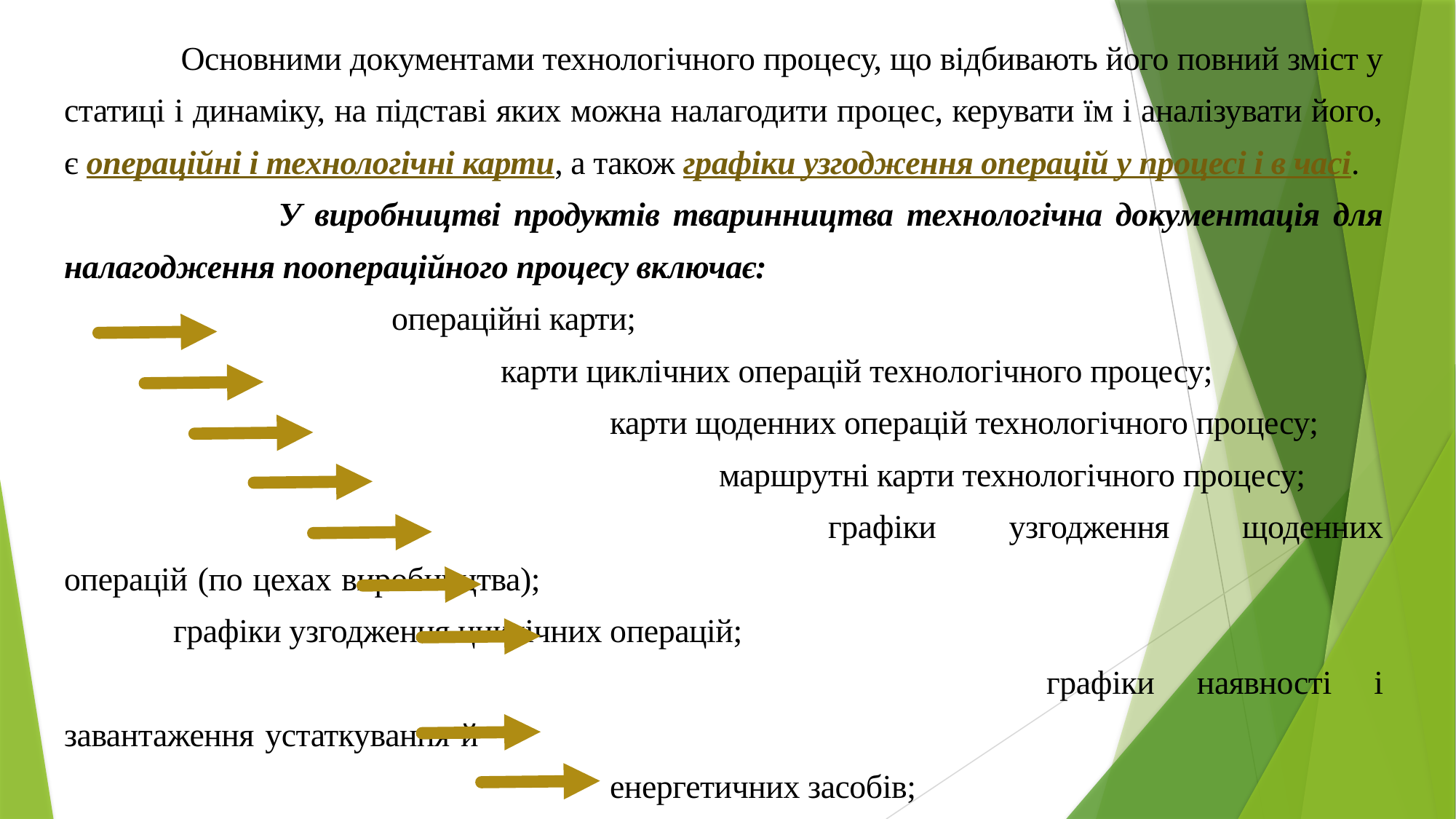

Основними документами технологічного процесу, що відбивають його повний зміст у статиці і динаміку, на підставі яких можна налагодити процес, керувати їм і аналізувати його, є операційні і технологічні карти, а також графіки узгодження операцій у процесі і в часі.
                У виробництві продуктів тваринництва технологічна документація для налагодження поопераційного процесу включає:
			операційні карти;
				карти циклічних операцій технологічного процесу;
					карти щоденних операцій технологічного процесу;
						маршрутні карти технологічного процесу;
							графіки узгодження щоденних операцій (по цехах виробництва); 									графіки узгодження циклічних операцій;
									графіки наявності і завантаження устаткування й 														енергетичних засобів;
									графіки наявності і завантаження трудових ресурсів; 												технологічні карти процесу.